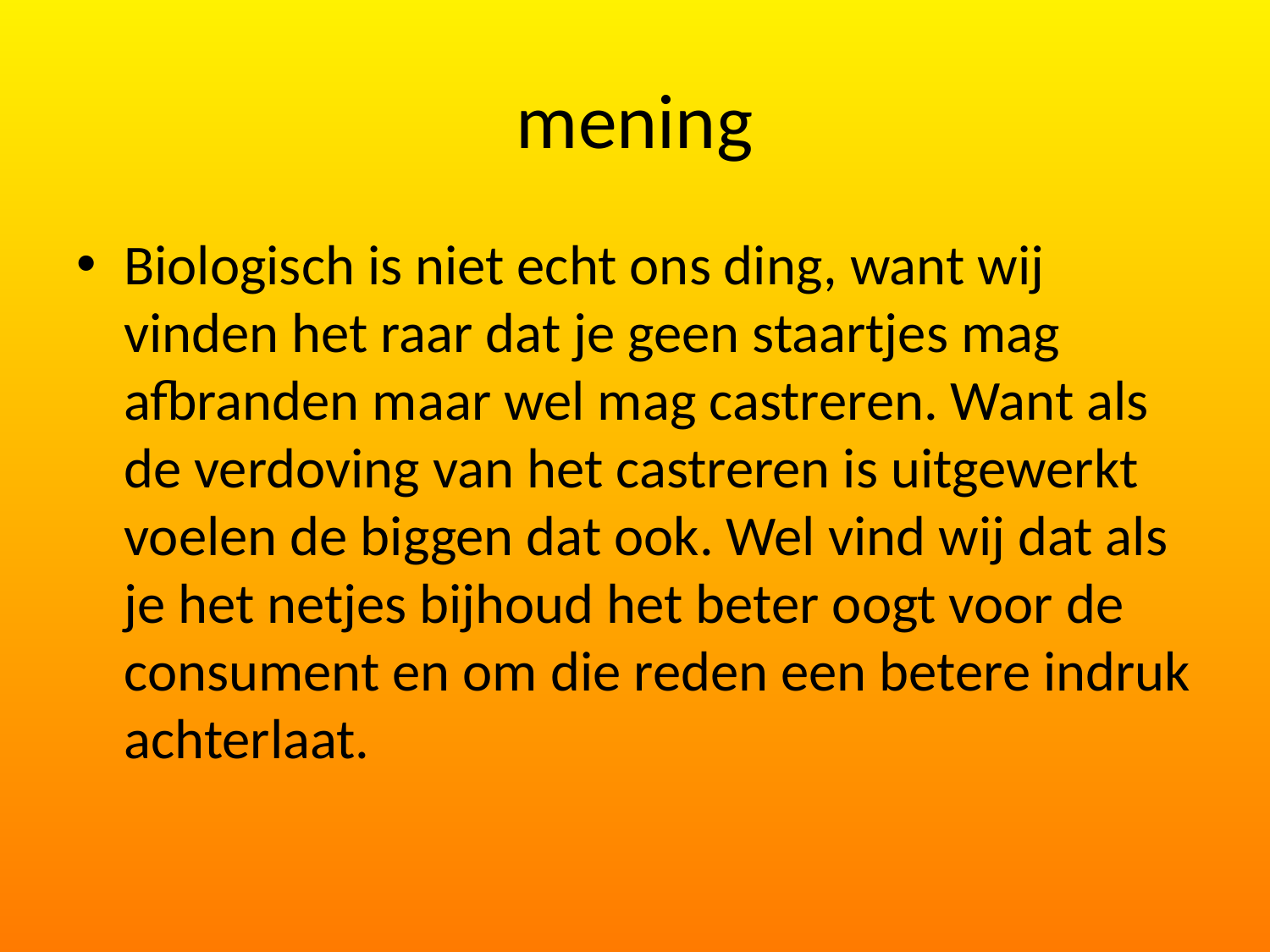

# mening
Biologisch is niet echt ons ding, want wij vinden het raar dat je geen staartjes mag afbranden maar wel mag castreren. Want als de verdoving van het castreren is uitgewerkt voelen de biggen dat ook. Wel vind wij dat als je het netjes bijhoud het beter oogt voor de consument en om die reden een betere indruk achterlaat.